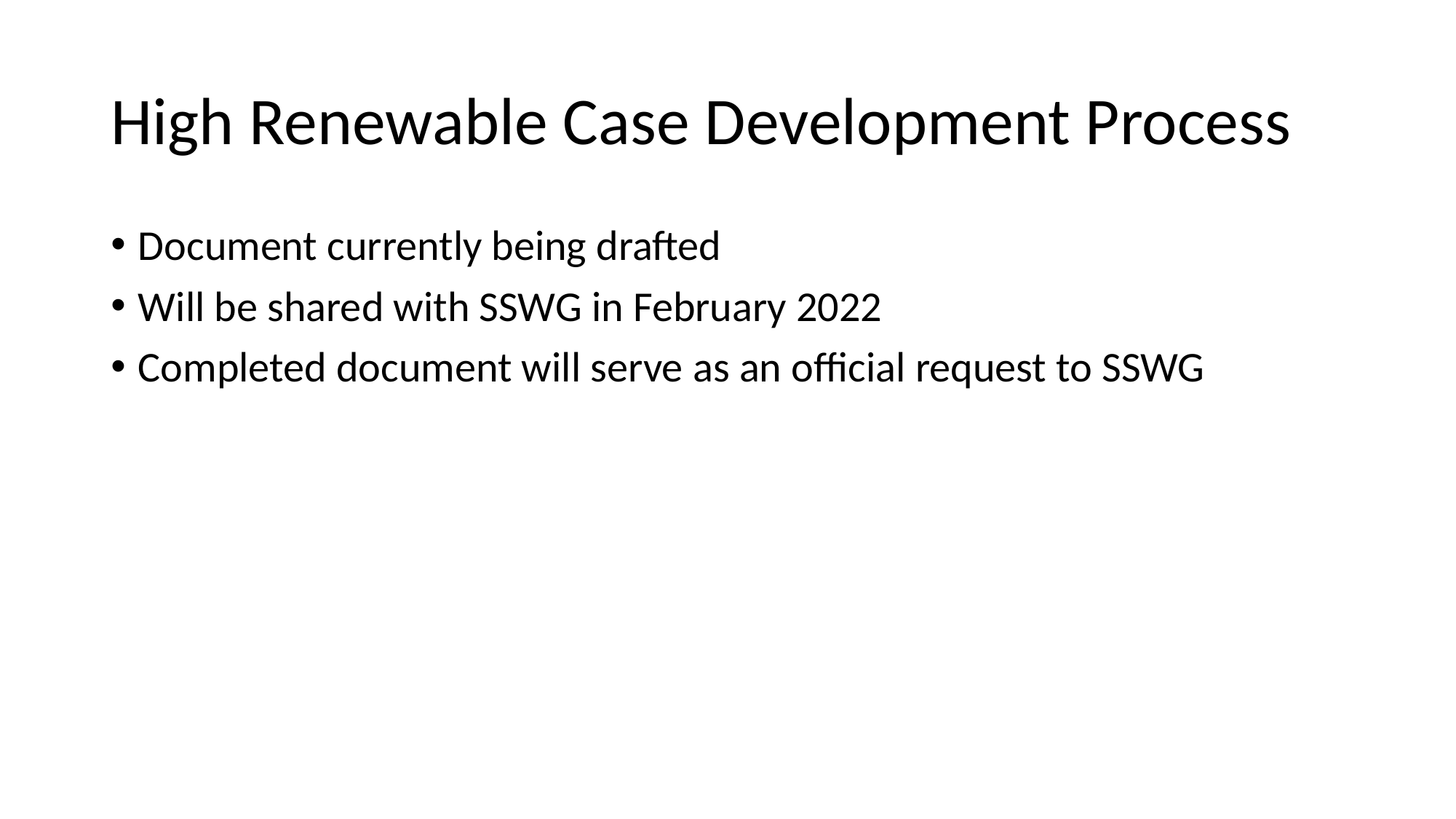

# High Renewable Case Development Process
Document currently being drafted
Will be shared with SSWG in February 2022
Completed document will serve as an official request to SSWG